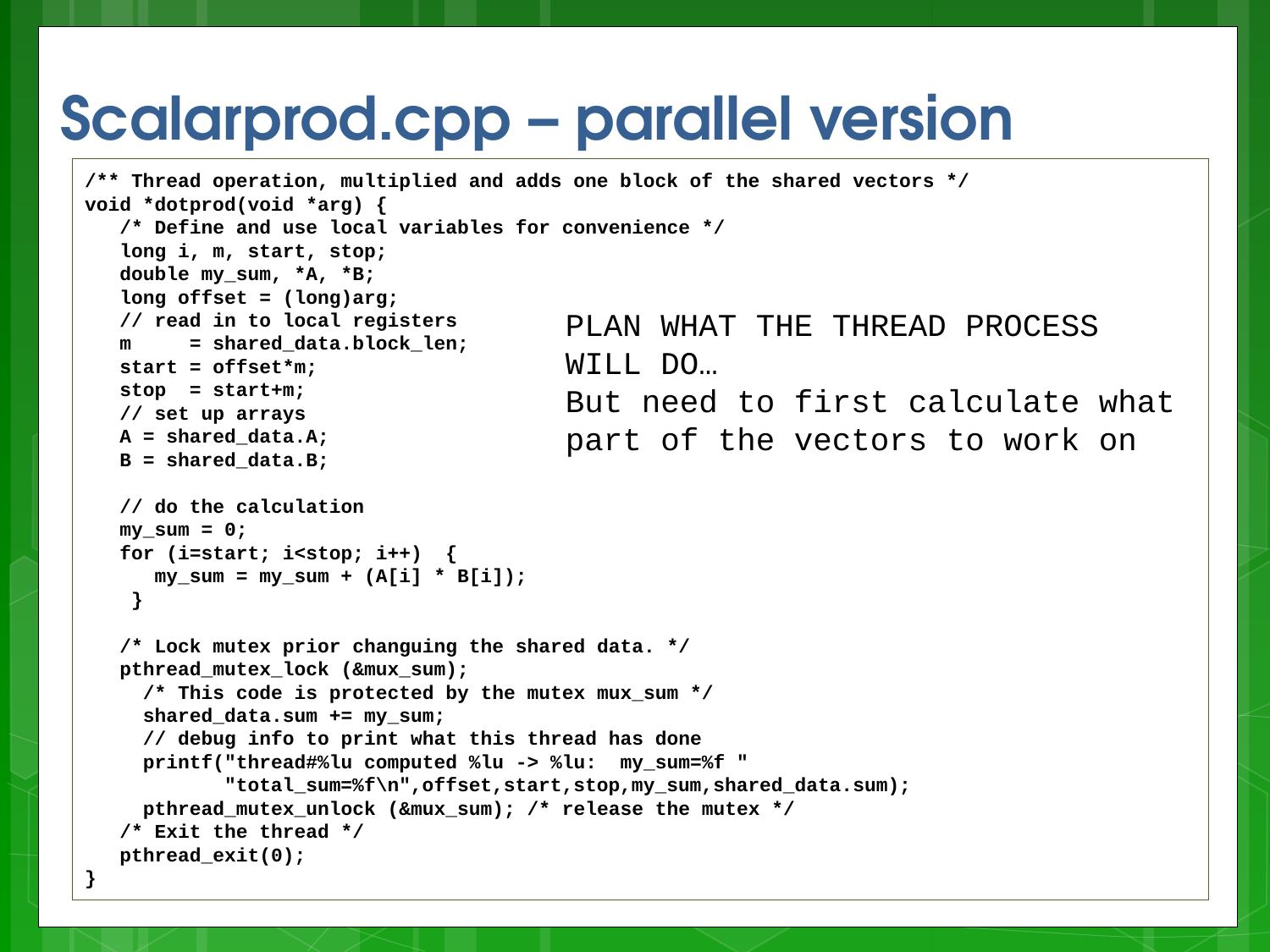

# Scalarprod.cpp – parallel version
/** Thread operation, multiplied and adds one block of the shared vectors */
void *dotprod(void *arg) {
   /* Define and use local variables for convenience */
   long i, m, start, stop;
   double my_sum, *A, *B;
   long offset = (long)arg;
   // read in to local registers
   m     = shared_data.block_len;
   start = offset*m;
   stop  = start+m;
   // set up arrays
   A = shared_data.A;
   B = shared_data.B;

   // do the calculation
   my_sum = 0;
   for (i=start; i<stop; i++)  {
      my_sum = my_sum + (A[i] * B[i]);
    }

   /* Lock mutex prior changuing the shared data. */
   pthread_mutex_lock (&mux_sum);
     /* This code is protected by the mutex mux_sum */
     shared_data.sum += my_sum;
     // debug info to print what this thread has done
     printf("thread#%lu computed %lu -> %lu:  my_sum=%f "
            "total_sum=%f\n",offset,start,stop,my_sum,shared_data.sum);
     pthread_mutex_unlock (&mux_sum); /* release the mutex */
   /* Exit the thread */
   pthread_exit(0);
}
PLAN WHAT THE THREAD PROCESS WILL DO…
But need to first calculate what
part of the vectors to work on